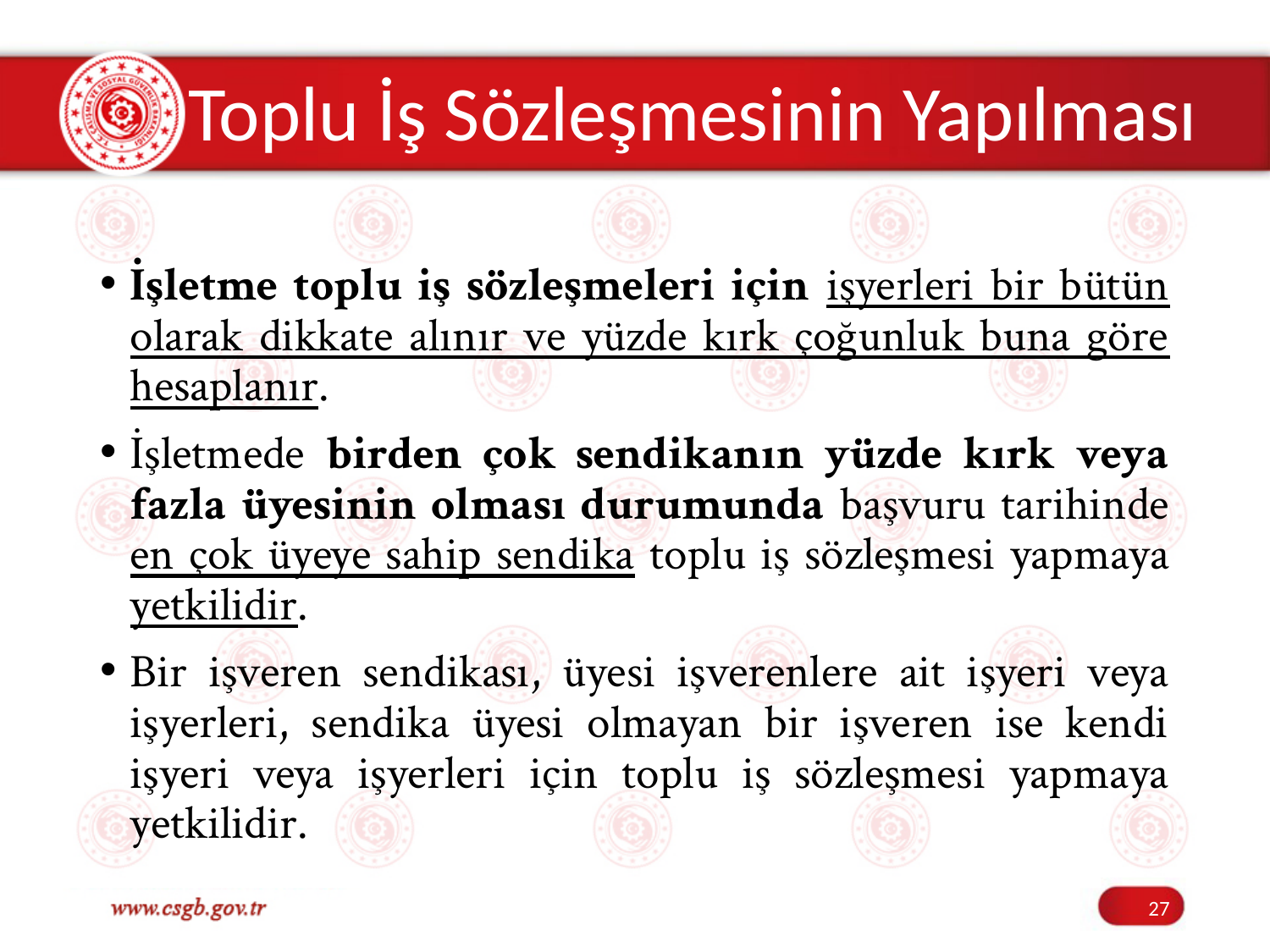

# Toplu İş Sözleşmesinin Yapılması
İşletme toplu iş sözleşmeleri için işyerleri bir bütün olarak dikkate alınır ve yüzde kırk çoğunluk buna göre hesaplanır.
İşletmede birden çok sendikanın yüzde kırk veya fazla üyesinin olması durumunda başvuru tarihinde en çok üyeye sahip sendika toplu iş sözleşmesi yapmaya yetkilidir.
Bir işveren sendikası, üyesi işverenlere ait işyeri veya işyerleri, sendika üyesi olmayan bir işveren ise kendi işyeri veya işyerleri için toplu iş sözleşmesi yapmaya yetkilidir.
27